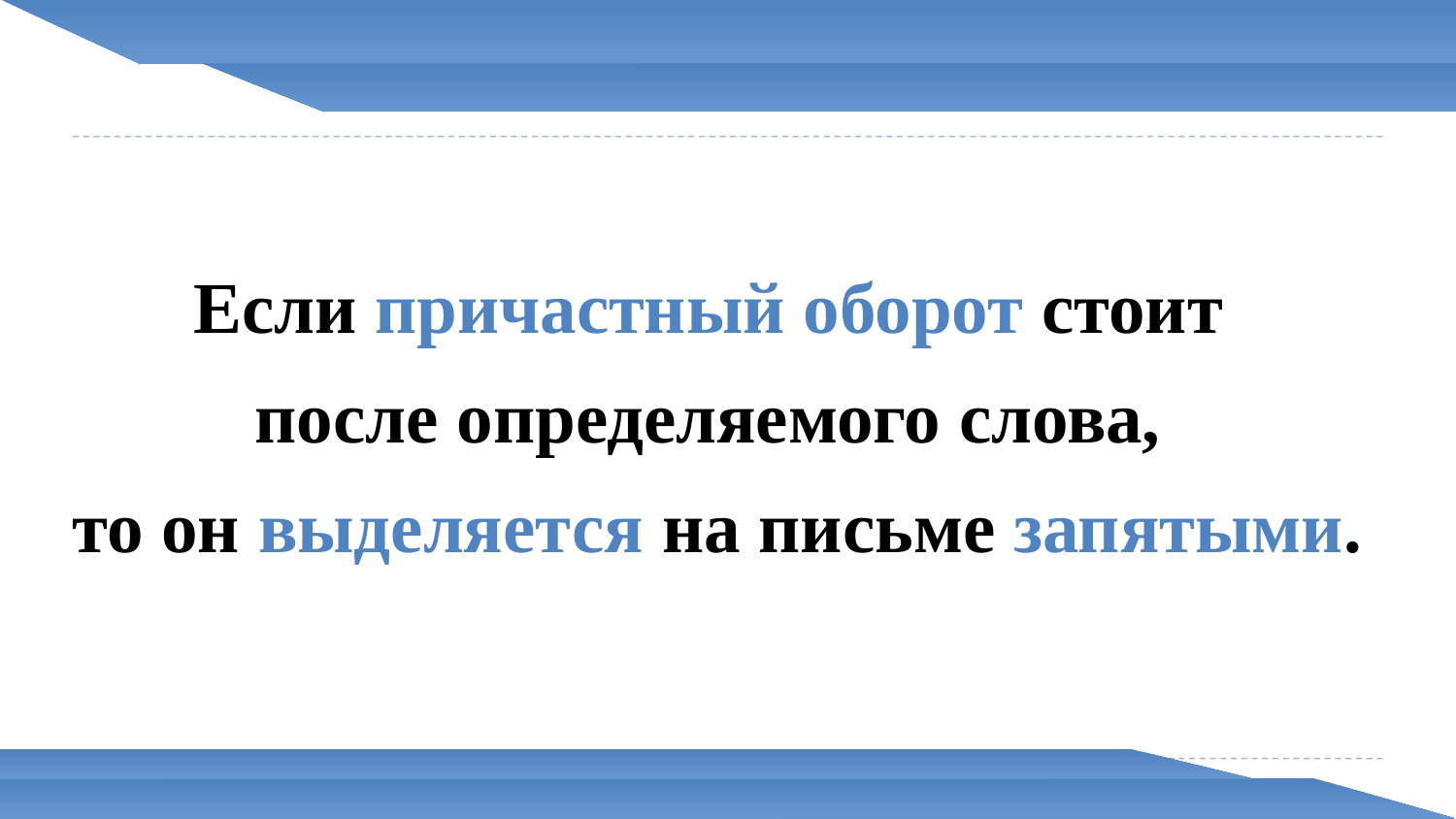

Если причастный оборот стоит
после определяемого слова,
то он выделяется на письме запятыми.